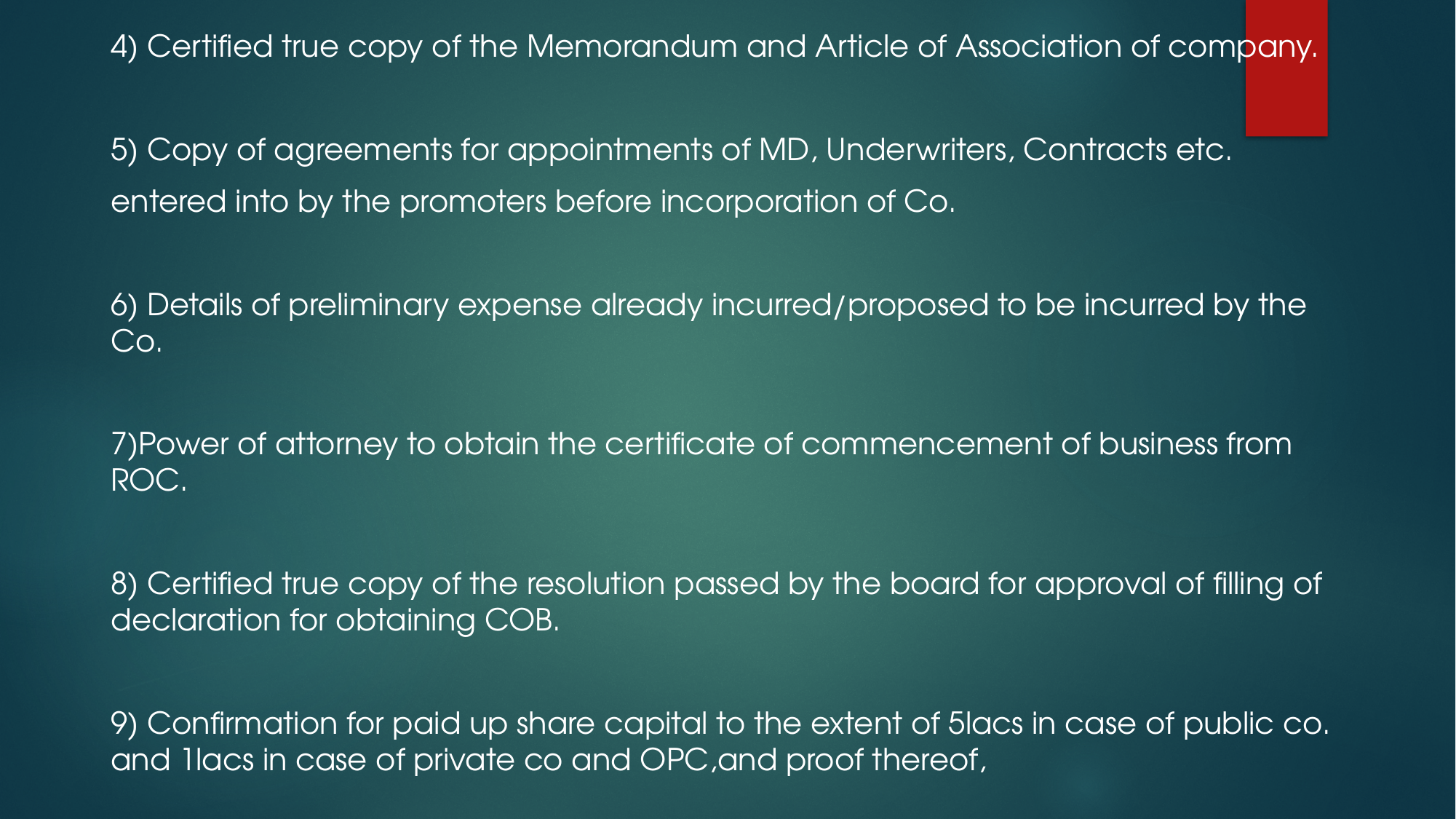

4) Certified true copy of the Memorandum and Article of Association of company.

5) Copy of agreements for appointments of MD, Underwriters, Contracts etc.
entered into by the promoters before incorporation of Co.

6) Details of preliminary expense already incurred/proposed to be incurred by the Co.

7)Power of attorney to obtain the certificate of commencement of business from ROC.

8) Certified true copy of the resolution passed by the board for approval of filling of declaration for obtaining COB.

9) Confirmation for paid up share capital to the extent of 5lacs in case of public co. and 1lacs in case of private co and OPC,and proof thereof,